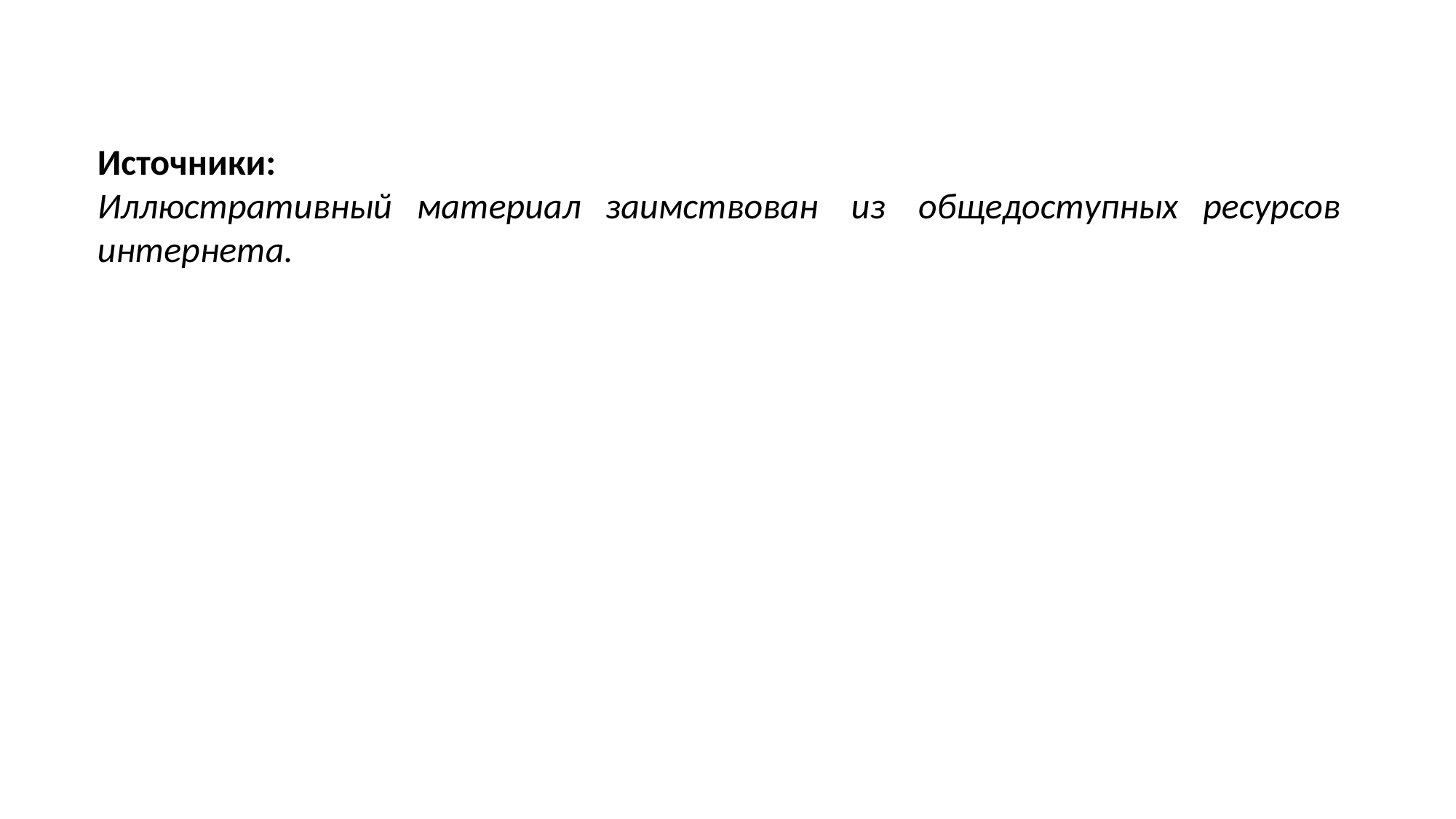

Источники:
Иллюстративный материал заимствован  из  общедоступных ресурсов  интернета.